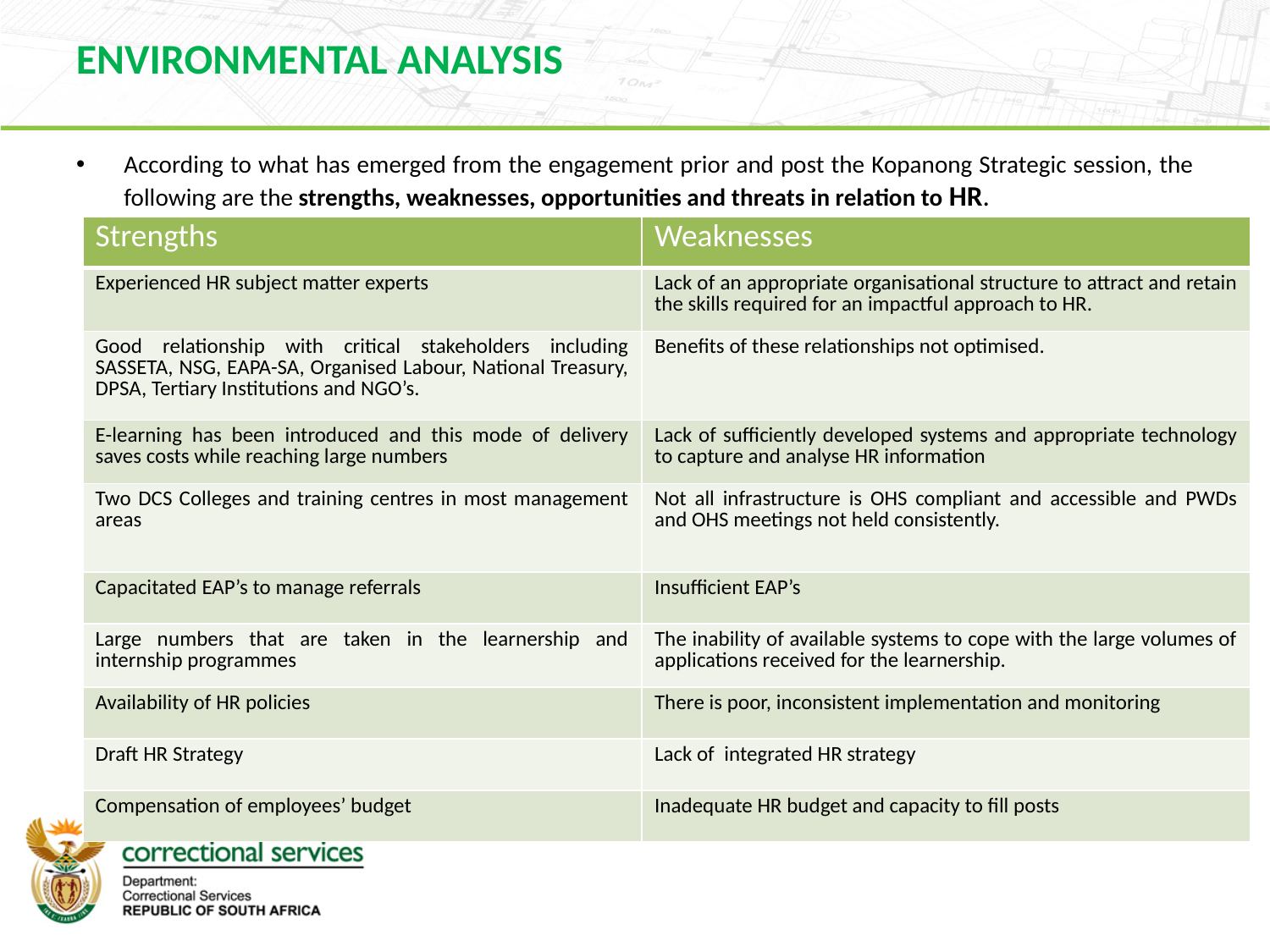

ENVIRONMENTAL ANALYSIS
According to what has emerged from the engagement prior and post the Kopanong Strategic session, the following are the strengths, weaknesses, opportunities and threats in relation to HR.

| Strengths | Weaknesses |
| --- | --- |
| Experienced HR subject matter experts | Lack of an appropriate organisational structure to attract and retain the skills required for an impactful approach to HR. |
| Good relationship with critical stakeholders including SASSETA, NSG, EAPA-SA, Organised Labour, National Treasury, DPSA, Tertiary Institutions and NGO’s. | Benefits of these relationships not optimised. |
| E-learning has been introduced and this mode of delivery saves costs while reaching large numbers | Lack of sufficiently developed systems and appropriate technology to capture and analyse HR information |
| Two DCS Colleges and training centres in most management areas | Not all infrastructure is OHS compliant and accessible and PWDs and OHS meetings not held consistently. |
| Capacitated EAP’s to manage referrals | Insufficient EAP’s |
| Large numbers that are taken in the learnership and internship programmes | The inability of available systems to cope with the large volumes of applications received for the learnership. |
| Availability of HR policies | There is poor, inconsistent implementation and monitoring |
| Draft HR Strategy | Lack of integrated HR strategy |
| Compensation of employees’ budget | Inadequate HR budget and capacity to fill posts |